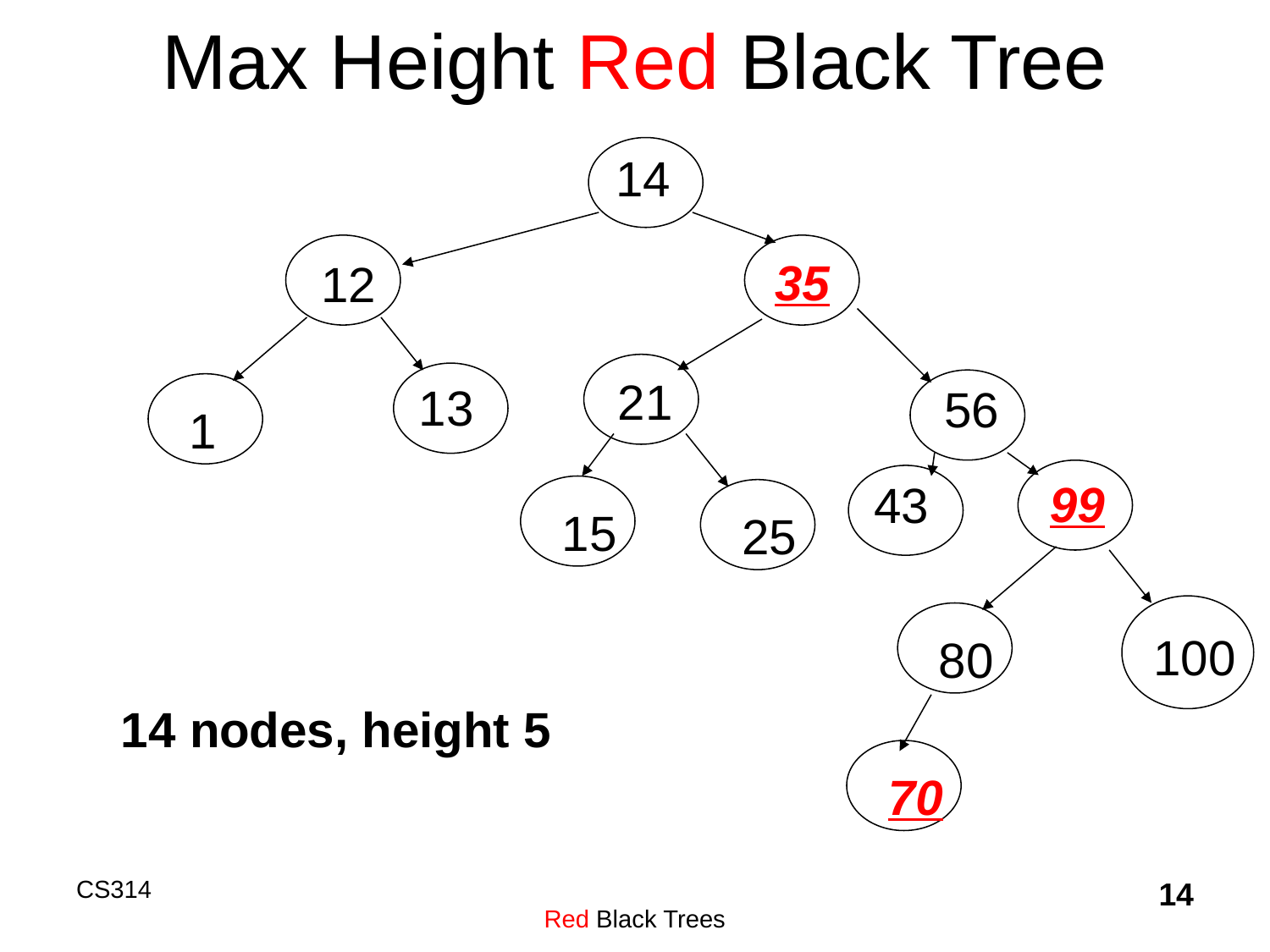

# Max Height Red Black Tree

14

35
12

21

13
56

1

99
43

15

25

80
100
14 nodes, height 5

70
CS314

Red Black Trees
14